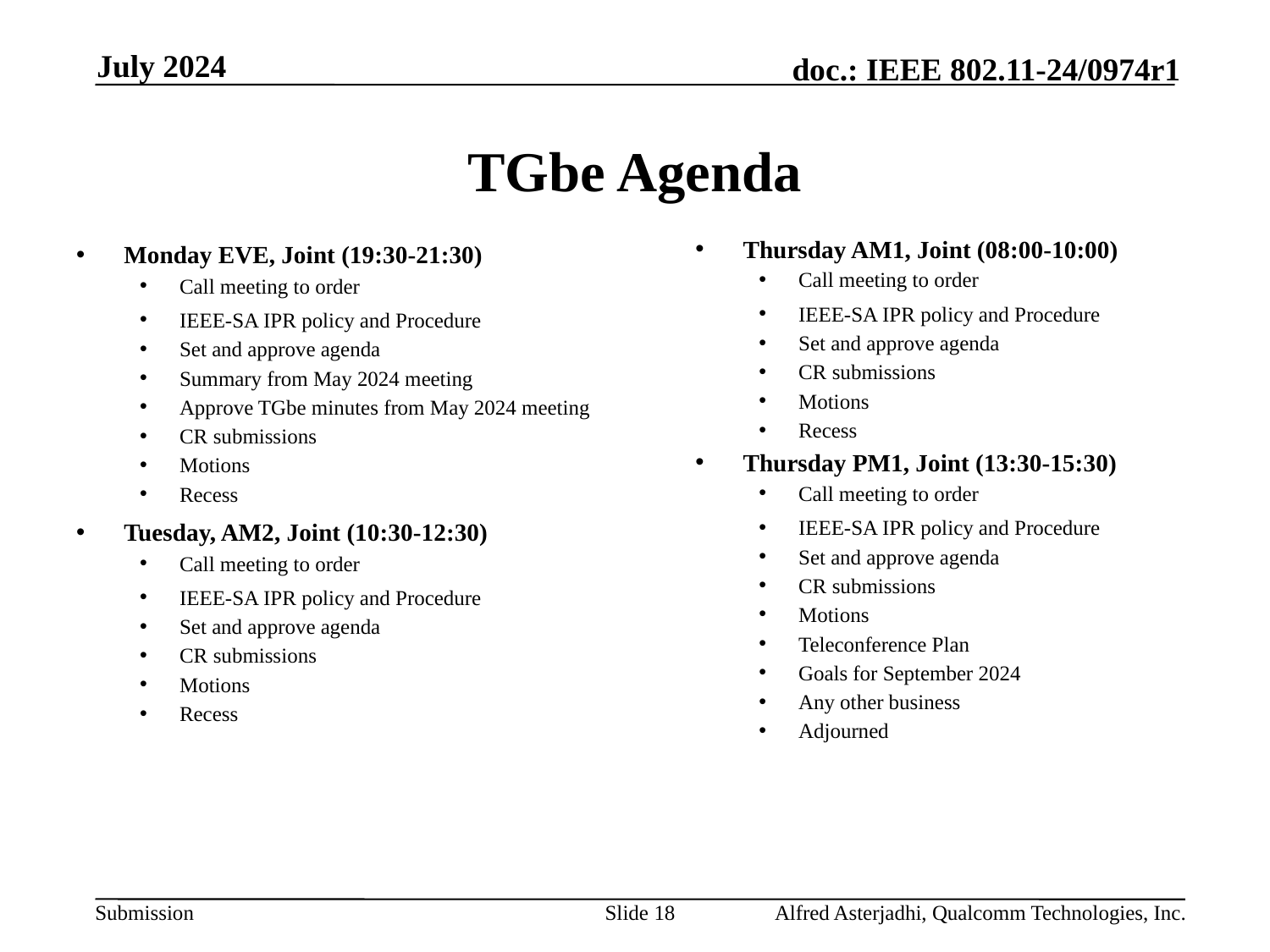

July 2024
# TGbe Agenda

Thursday AM1, Joint (08:00-10:00)
Call meeting to order
IEEE-SA IPR policy and Procedure
Set and approve agenda
CR submissions
Motions
Recess
Thursday PM1, Joint (13:30-15:30)
Call meeting to order
IEEE-SA IPR policy and Procedure
Set and approve agenda
CR submissions
Motions
Teleconference Plan
Goals for September 2024
Any other business
Adjourned

Monday EVE, Joint (19:30-21:30)
Call meeting to order
IEEE-SA IPR policy and Procedure
Set and approve agenda
Summary from May 2024 meeting
Approve TGbe minutes from May 2024 meeting
CR submissions
Motions
Recess
Tuesday, AM2, Joint (10:30-12:30)
Call meeting to order
IEEE-SA IPR policy and Procedure
Set and approve agenda
CR submissions
Motions
Recess

Slide 18
Alfred Asterjadhi, Qualcomm Technologies, Inc.